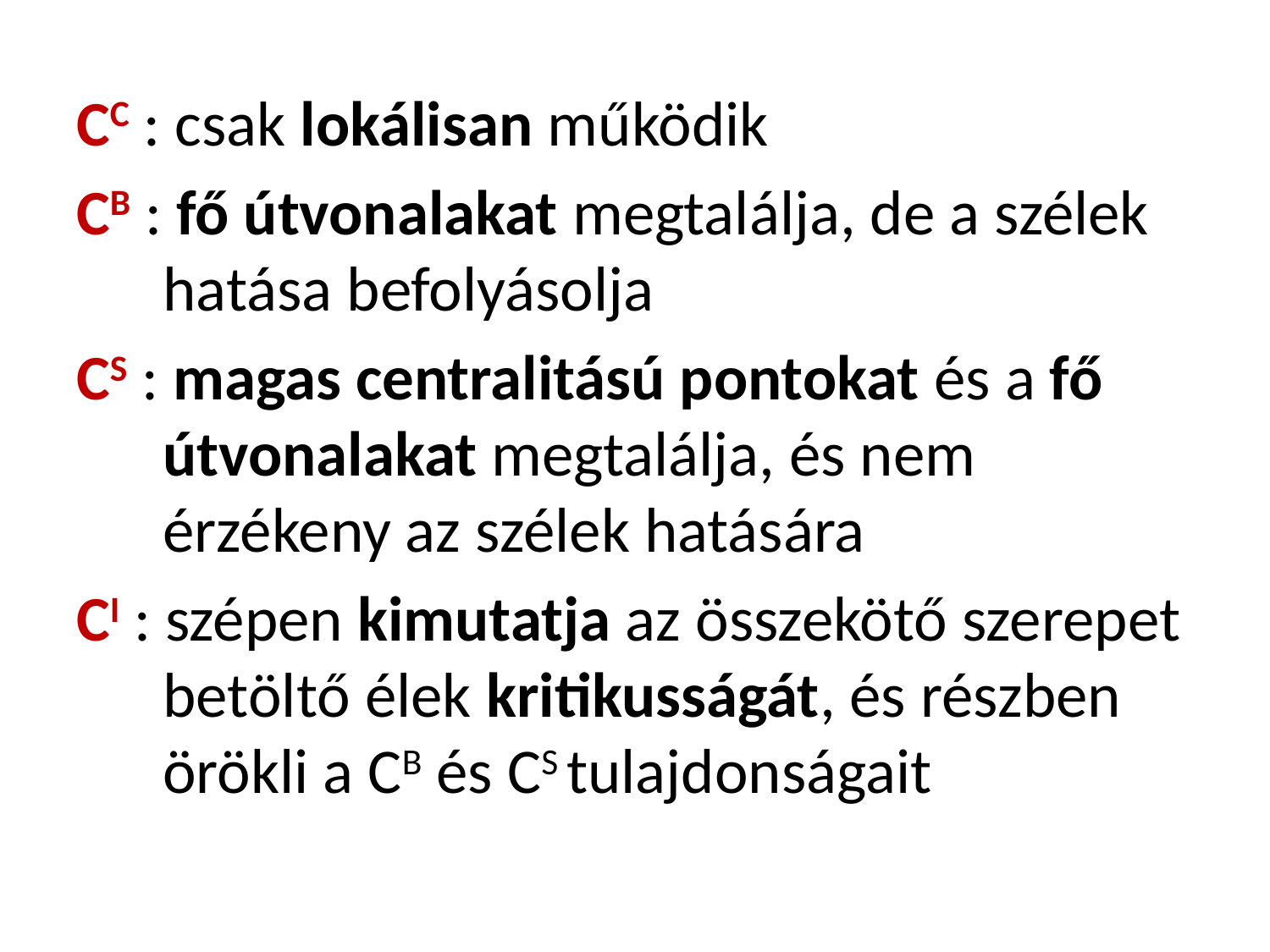

CC : csak lokálisan működik
CB : fő útvonalakat megtalálja, de a szélek hatása befolyásolja
CS : magas centralitású pontokat és a fő útvonalakat megtalálja, és nem érzékeny az szélek hatására
CI : szépen kimutatja az összekötő szerepet betöltő élek kritikusságát, és részben örökli a CB és CS tulajdonságait